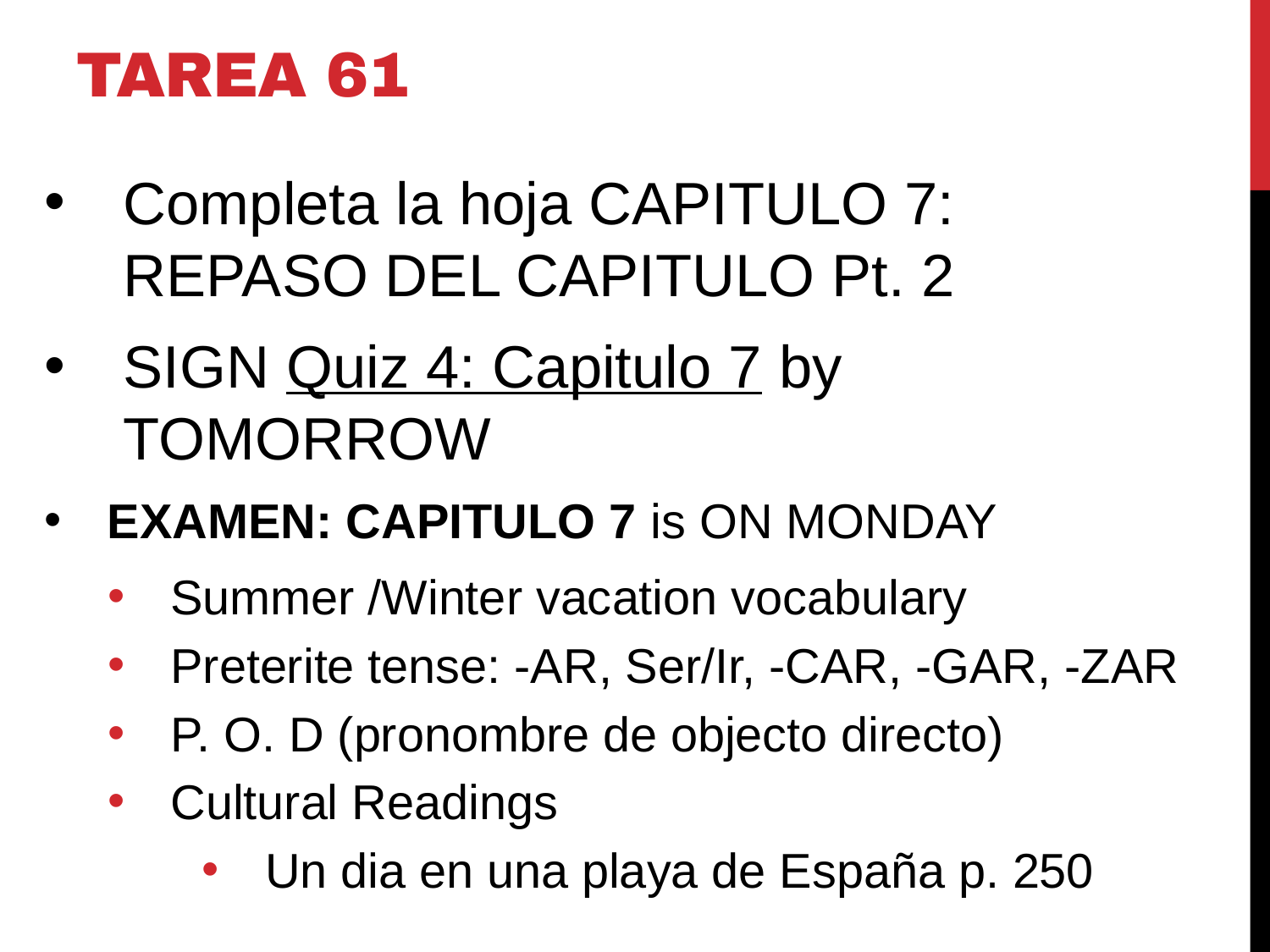

# TARea 61
Completa la hoja CAPITULO 7: REPASO DEL CAPITULO Pt. 2
SIGN Quiz 4: Capitulo 7 by TOMORROW
EXAMEN: CAPITULO 7 is ON MONDAY
Summer /Winter vacation vocabulary
Preterite tense: -AR, Ser/Ir, -CAR, -GAR, -ZAR
P. O. D (pronombre de objecto directo)
Cultural Readings
Un dia en una playa de España p. 250